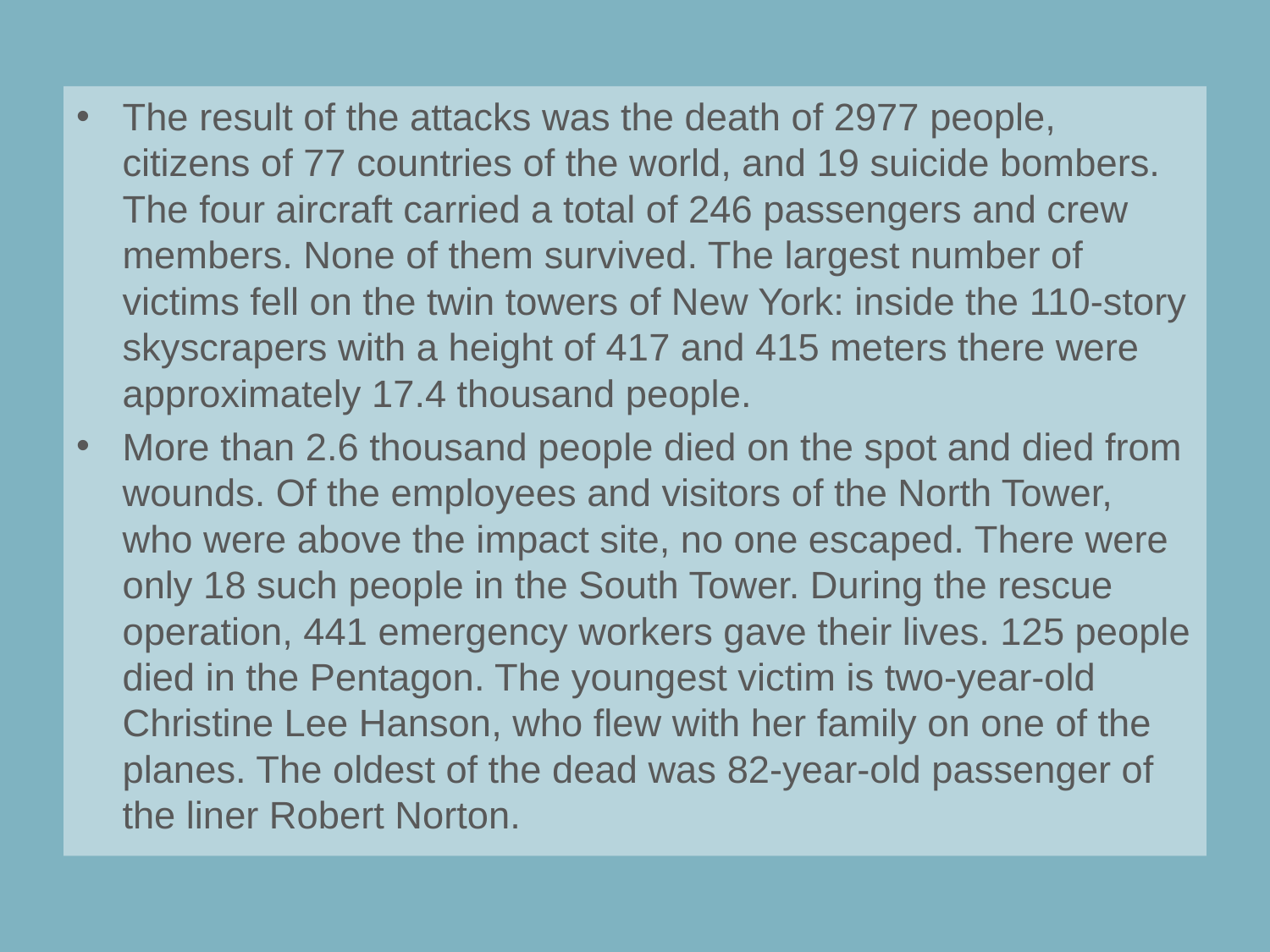

The result of the attacks was the death of 2977 people, citizens of 77 countries of the world, and 19 suicide bombers. The four aircraft carried a total of 246 passengers and crew members. None of them survived. The largest number of victims fell on the twin towers of New York: inside the 110-story skyscrapers with a height of 417 and 415 meters there were approximately 17.4 thousand people.
More than 2.6 thousand people died on the spot and died from wounds. Of the employees and visitors of the North Tower, who were above the impact site, no one escaped. There were only 18 such people in the South Tower. During the rescue operation, 441 emergency workers gave their lives. 125 people died in the Pentagon. The youngest victim is two-year-old Christine Lee Hanson, who flew with her family on one of the planes. The oldest of the dead was 82-year-old passenger of the liner Robert Norton.